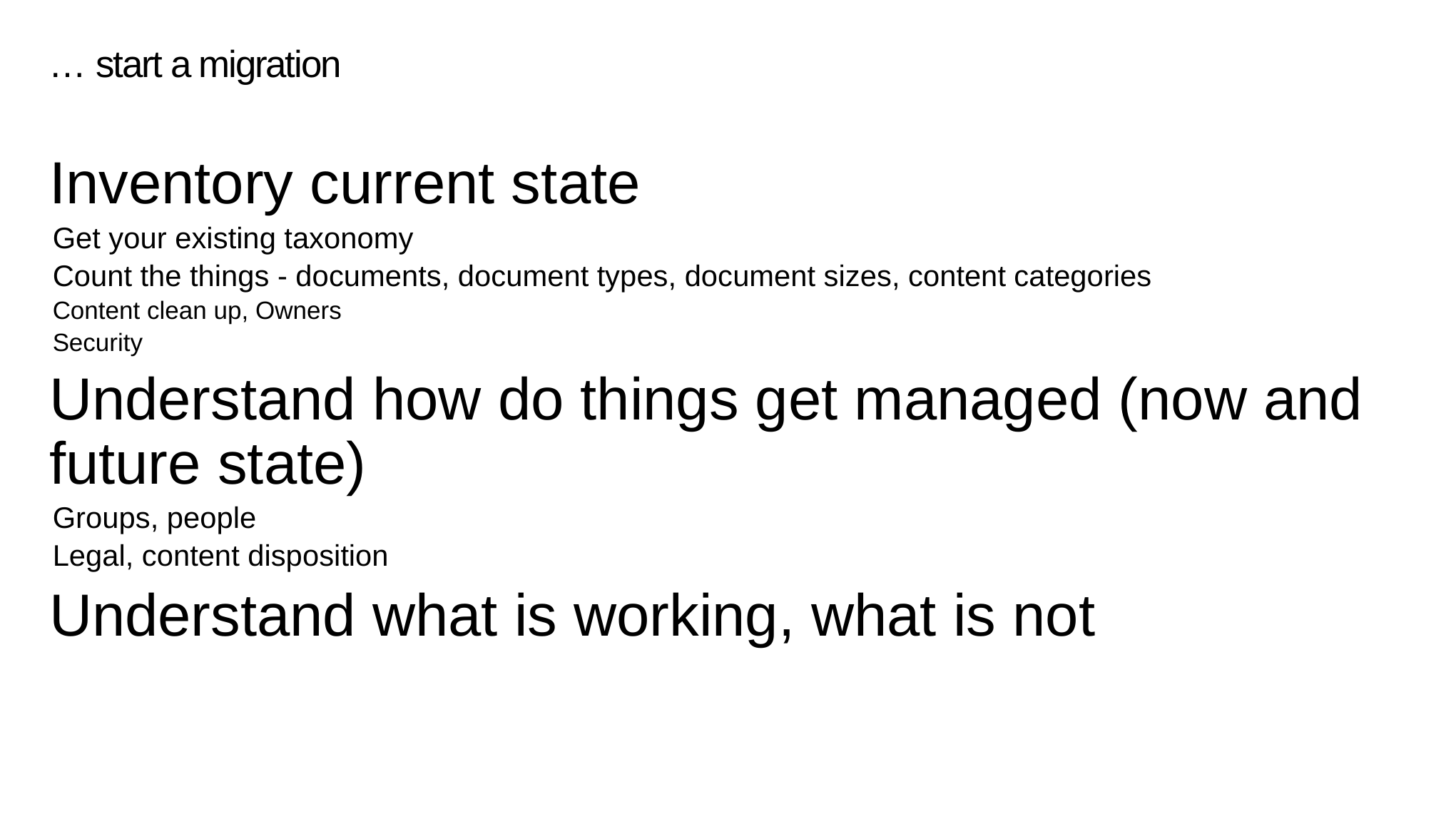

# … start a migration
Inventory current state
Get your existing taxonomy
Count the things - documents, document types, document sizes, content categories
Content clean up, Owners
Security
Understand how do things get managed (now and future state)
Groups, people
Legal, content disposition
Understand what is working, what is not